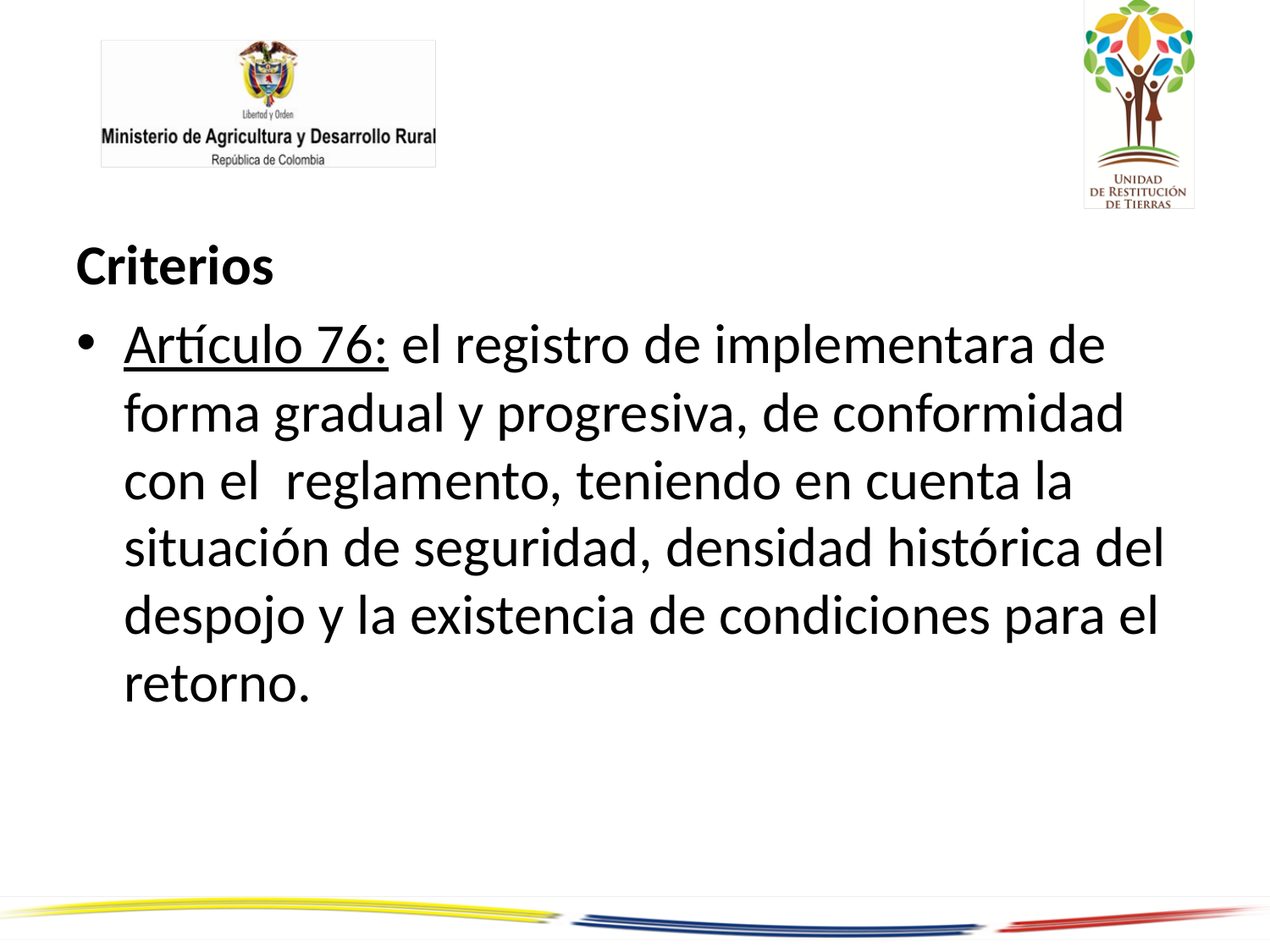

Criterios
Artículo 76: el registro de implementara de forma gradual y progresiva, de conformidad con el  reglamento, teniendo en cuenta la situación de seguridad, densidad histórica del despojo y la existencia de condiciones para el retorno.